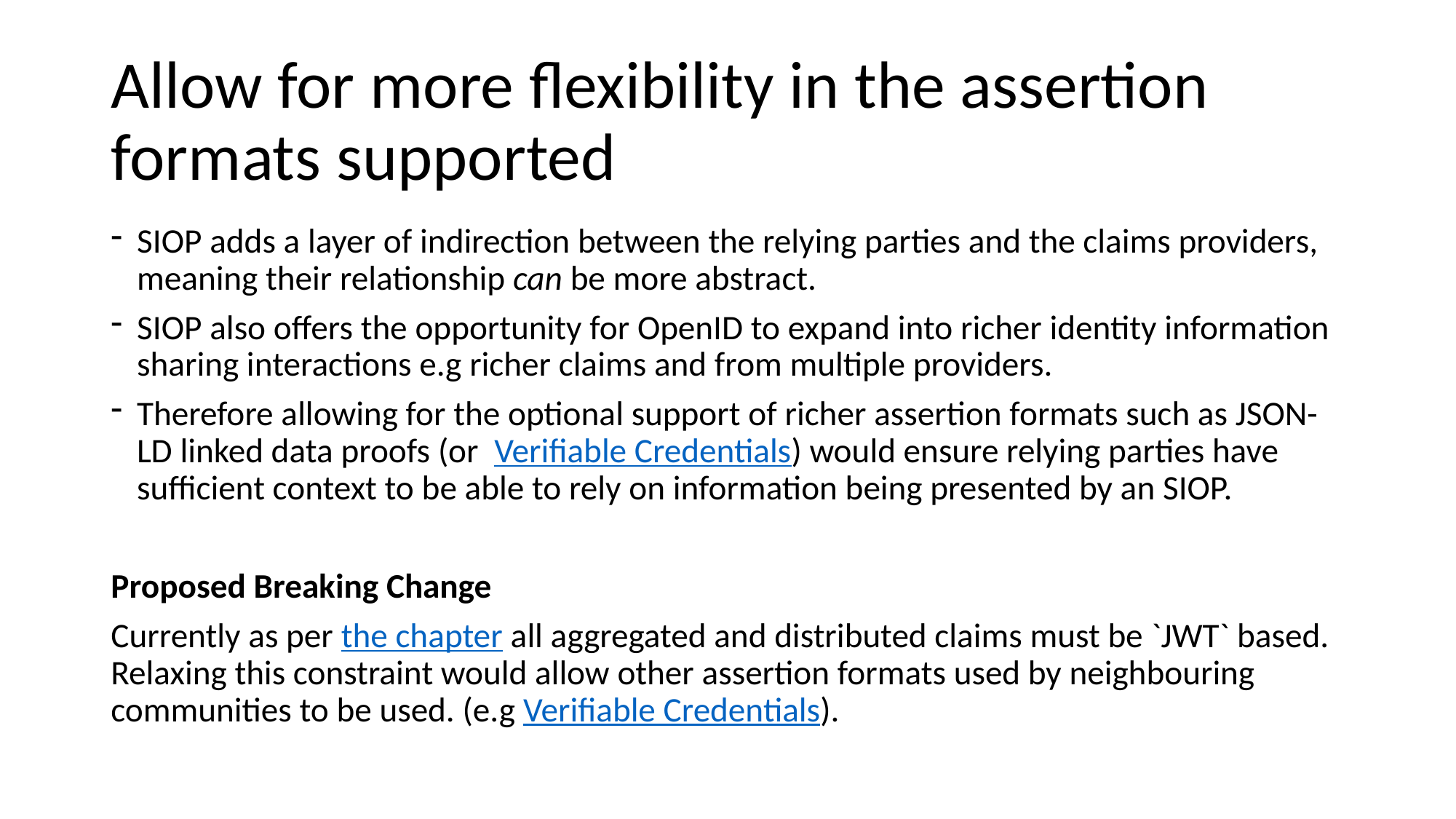

# Allow for more flexibility in the assertion formats supported
SIOP adds a layer of indirection between the relying parties and the claims providers, meaning their relationship can be more abstract.
SIOP also offers the opportunity for OpenID to expand into richer identity information sharing interactions e.g richer claims and from multiple providers.
Therefore allowing for the optional support of richer assertion formats such as JSON-LD linked data proofs (or  Verifiable Credentials) would ensure relying parties have sufficient context to be able to rely on information being presented by an SIOP.

Proposed Breaking Change
Currently as per the chapter all aggregated and distributed claims must be `JWT` based. Relaxing this constraint would allow other assertion formats used by neighbouring communities to be used. (e.g Verifiable Credentials).